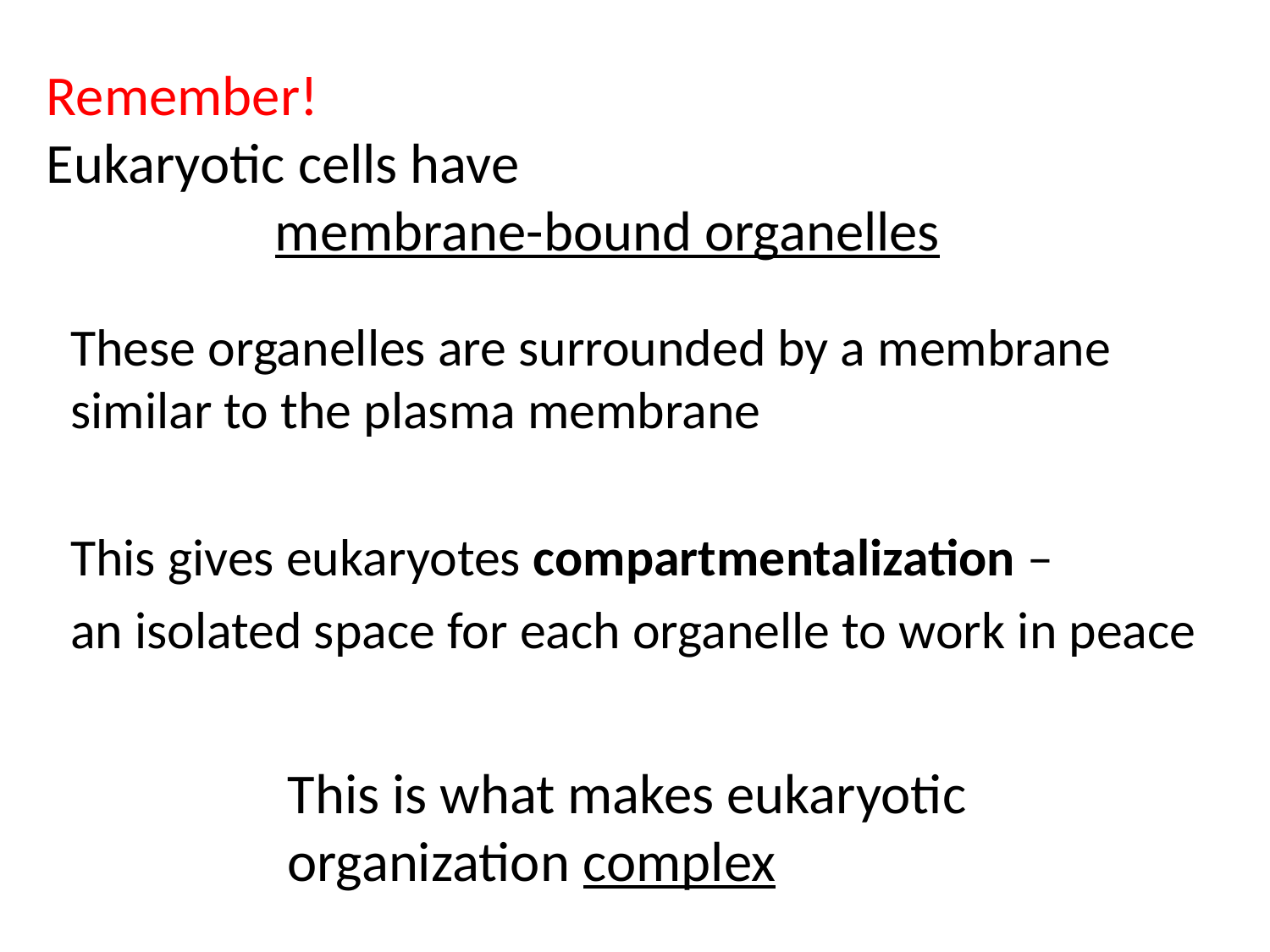

Remember!
Eukaryotic cells have
                  membrane-bound organelles
These organelles are surrounded by a membrane similar to the plasma membrane

This gives eukaryotes compartmentalization –
an isolated space for each organelle to work in peace

This is what makes eukaryotic
organization complex